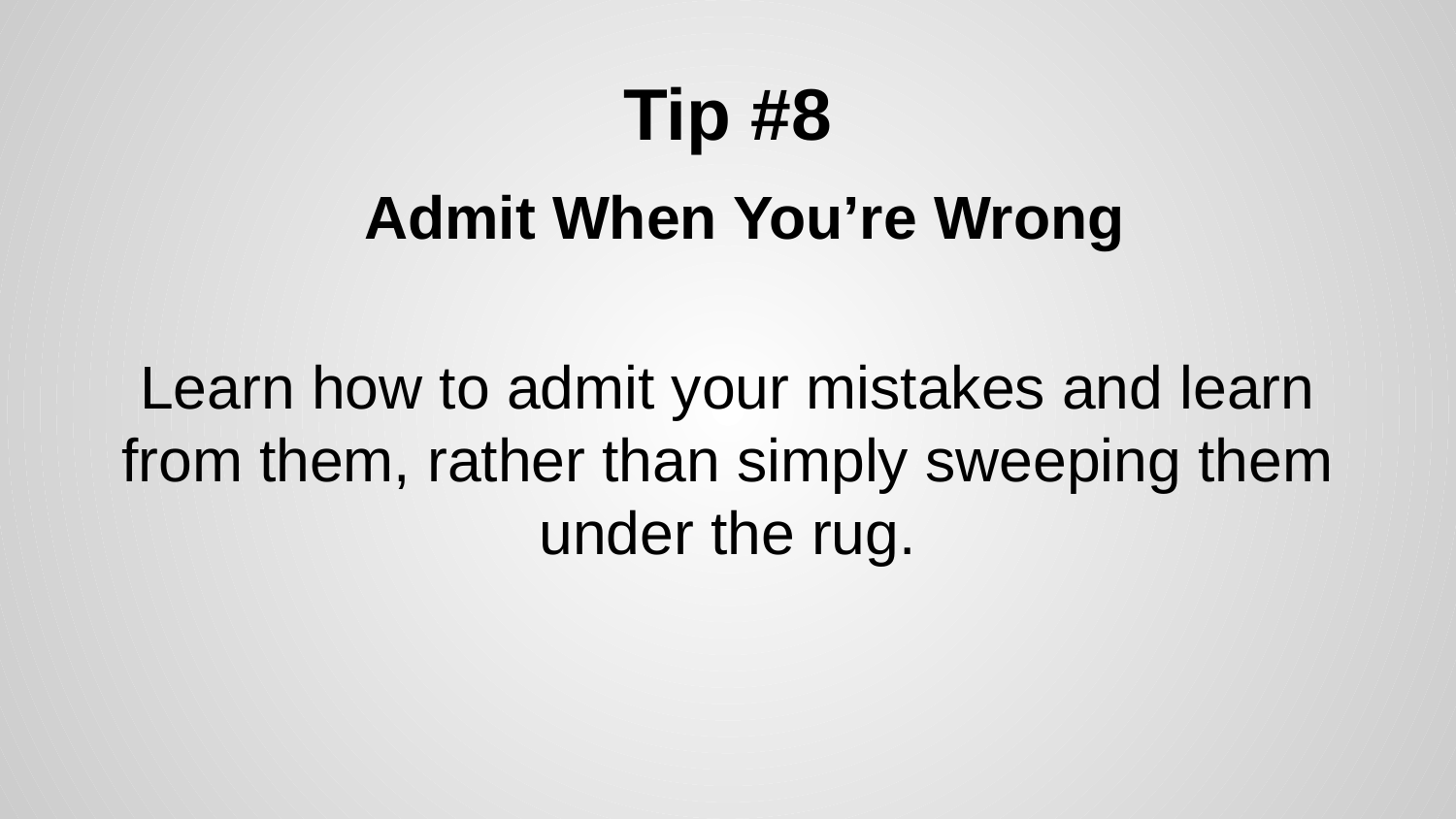

# Tip #8

  Admit When You’re Wrong

Learn how to admit your mistakes and learn from them, rather than simply sweeping them under the rug.